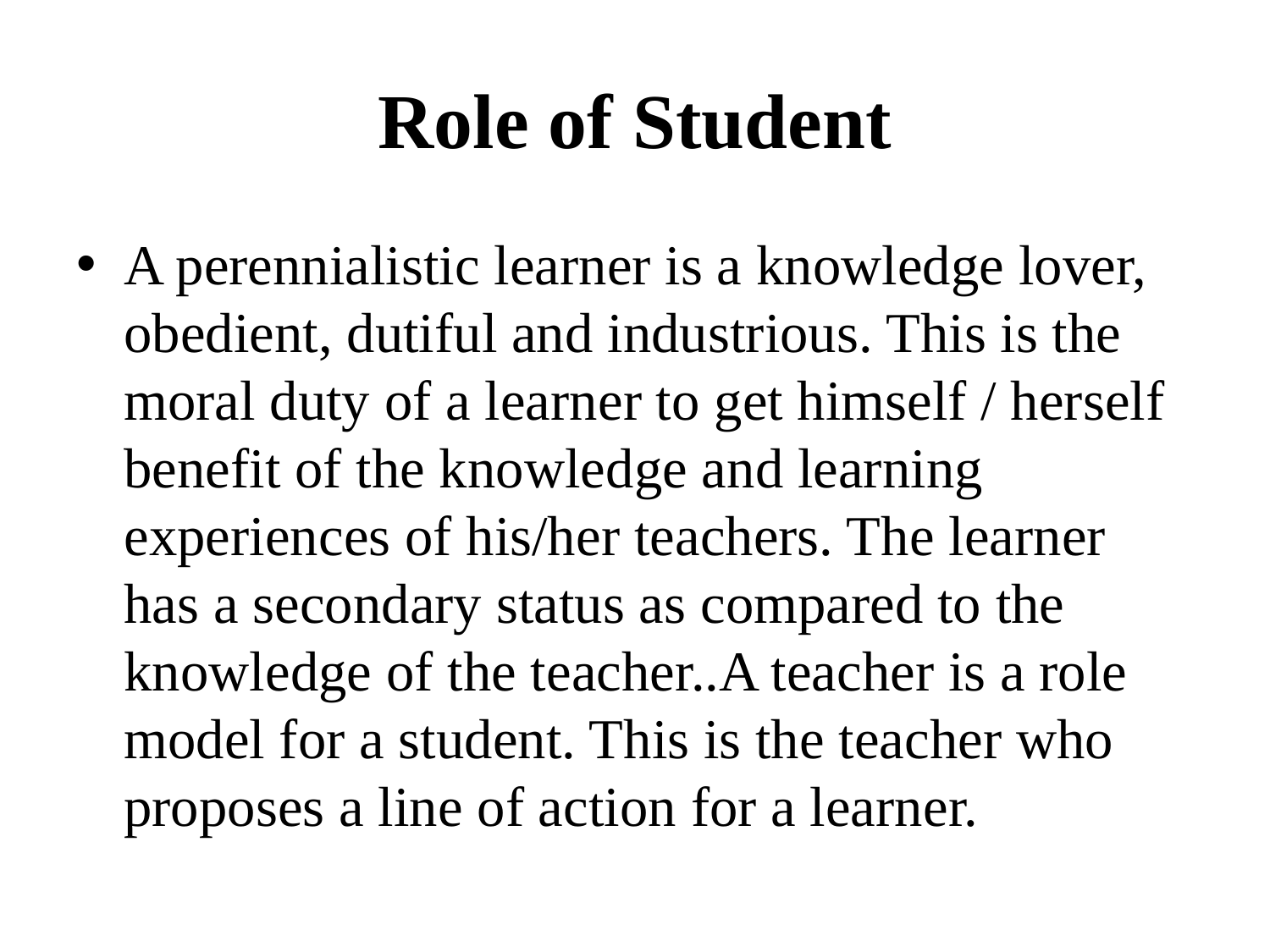

# Role of Student
A perennialistic learner is a knowledge lover, obedient, dutiful and industrious. This is the moral duty of a learner to get himself / herself benefit of the knowledge and learning experiences of his/her teachers. The learner has a secondary status as compared to the knowledge of the teacher..A teacher is a role model for a student. This is the teacher who proposes a line of action for a learner.